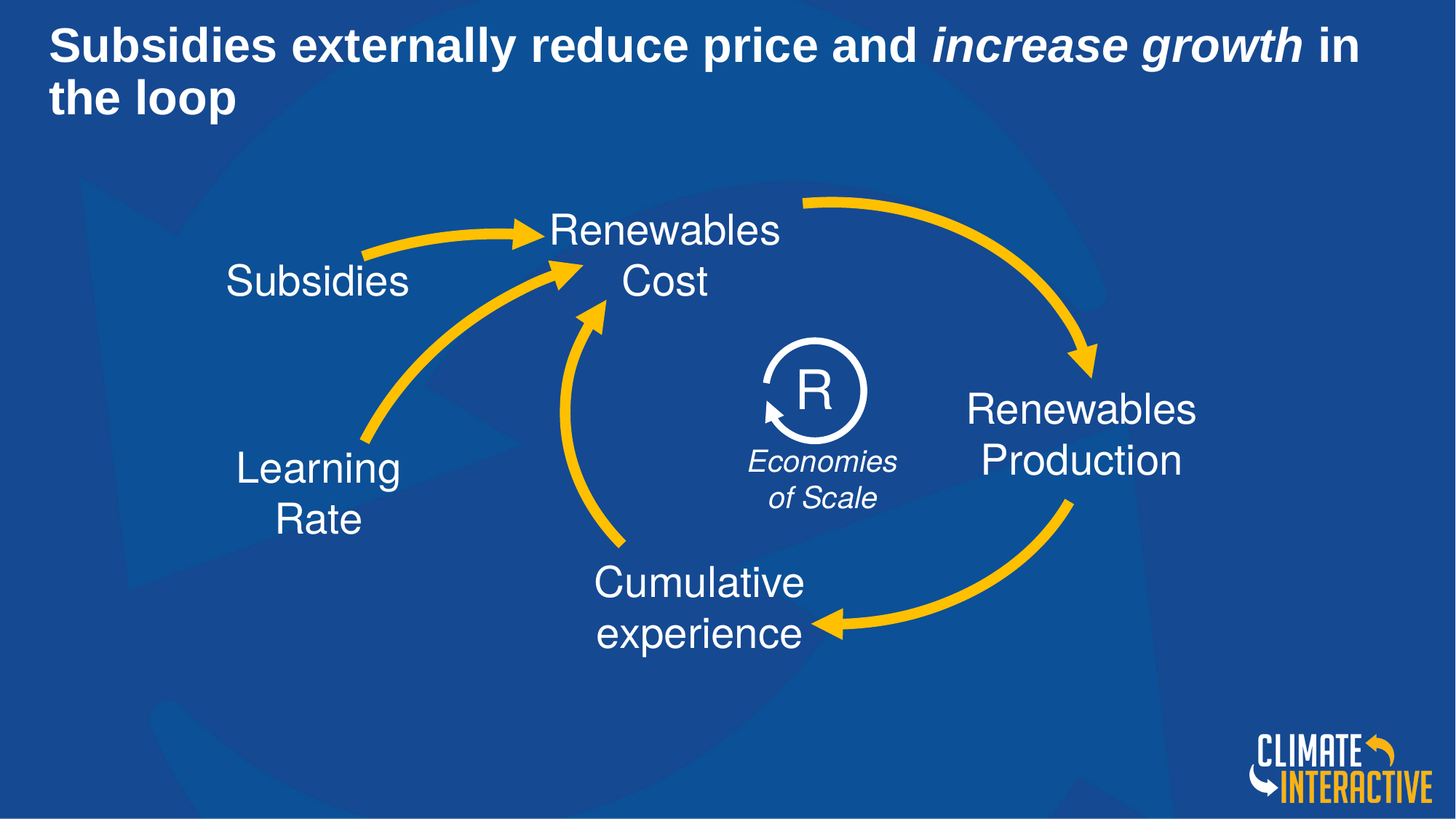

# Subsidies externally reduce price and increase growth in the loop
Renewables Cost

Subsidies

R
Renewables Production
Learning
Rate
Economies of Scale
Cumulative experience